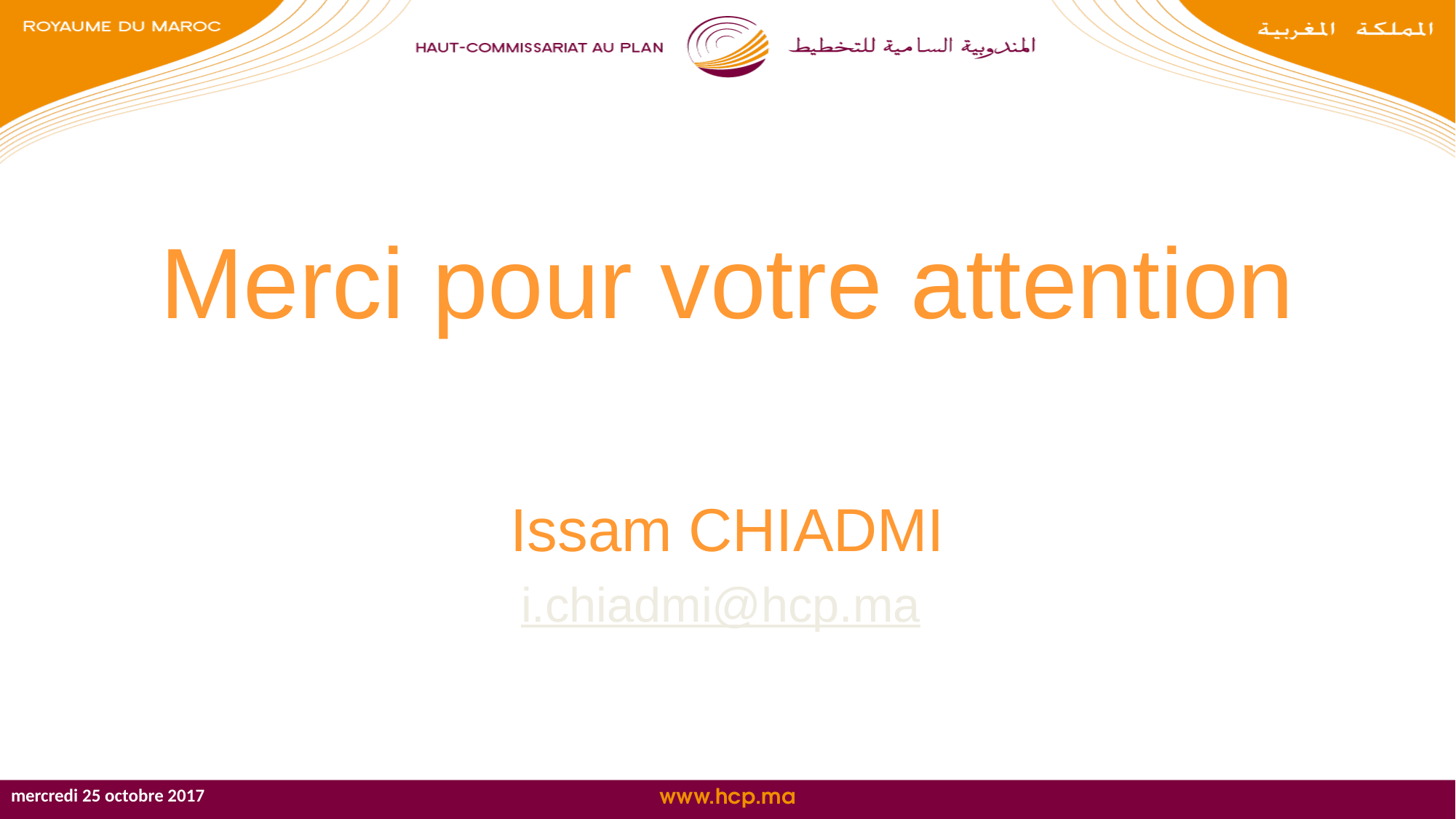

Merci pour votre attention

Issam CHIADMI
i.chiadmi@hcp.ma
mercredi 25 octobre 2017